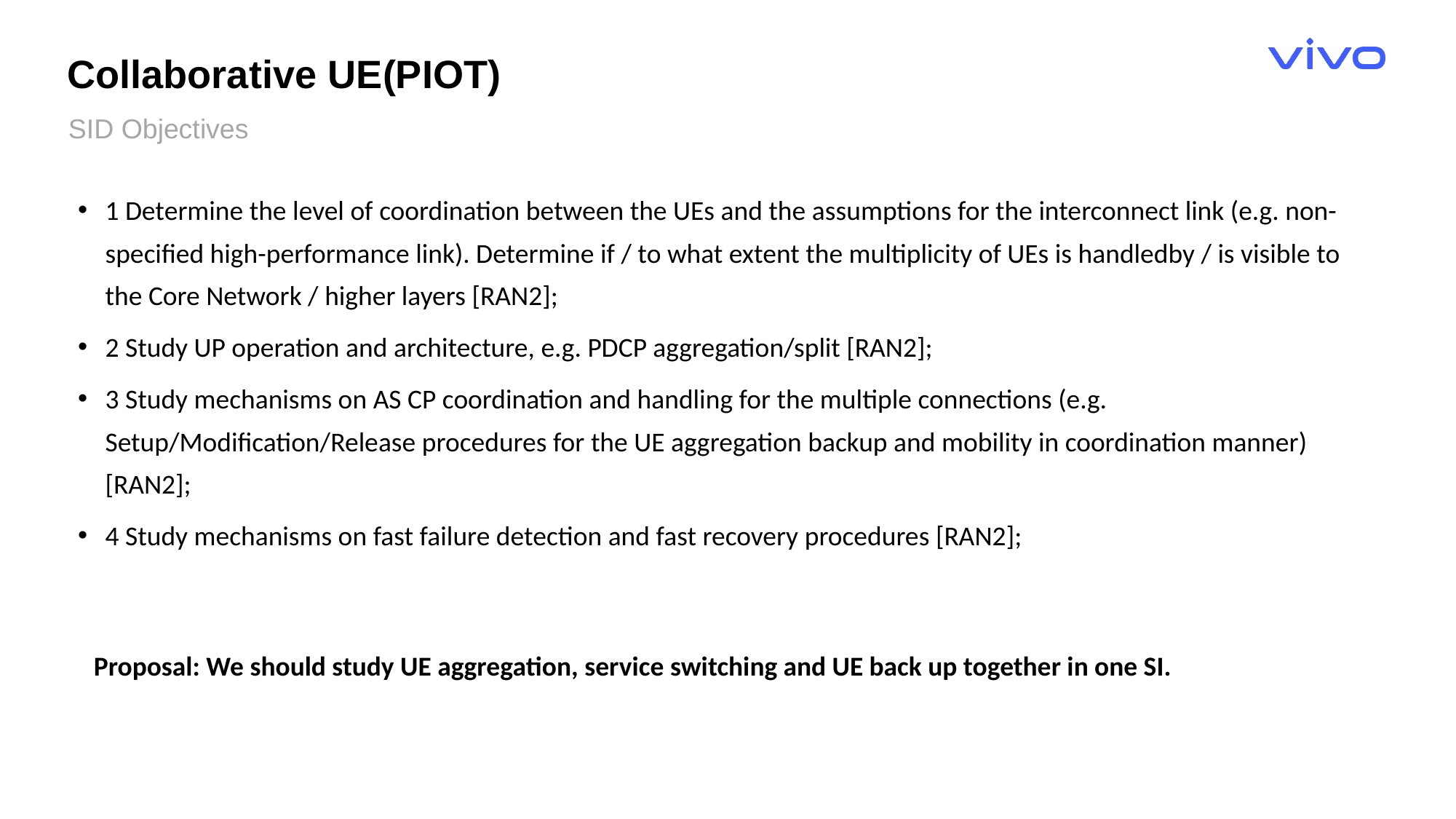

Collaborative UE(PIOT)
SID Objectives
1 Determine the level of coordination between the UEs and the assumptions for the interconnect link (e.g. non-specified high-performance link). Determine if / to what extent the multiplicity of UEs is handledby / is visible to the Core Network / higher layers [RAN2];
2 Study UP operation and architecture, e.g. PDCP aggregation/split [RAN2];
3 Study mechanisms on AS CP coordination and handling for the multiple connections (e.g.  Setup/Modification/Release procedures for the UE aggregation backup and mobility in coordination manner) [RAN2];
4 Study mechanisms on fast failure detection and fast recovery procedures [RAN2];

Proposal: We should study UE aggregation, service switching and UE back up together in one SI.